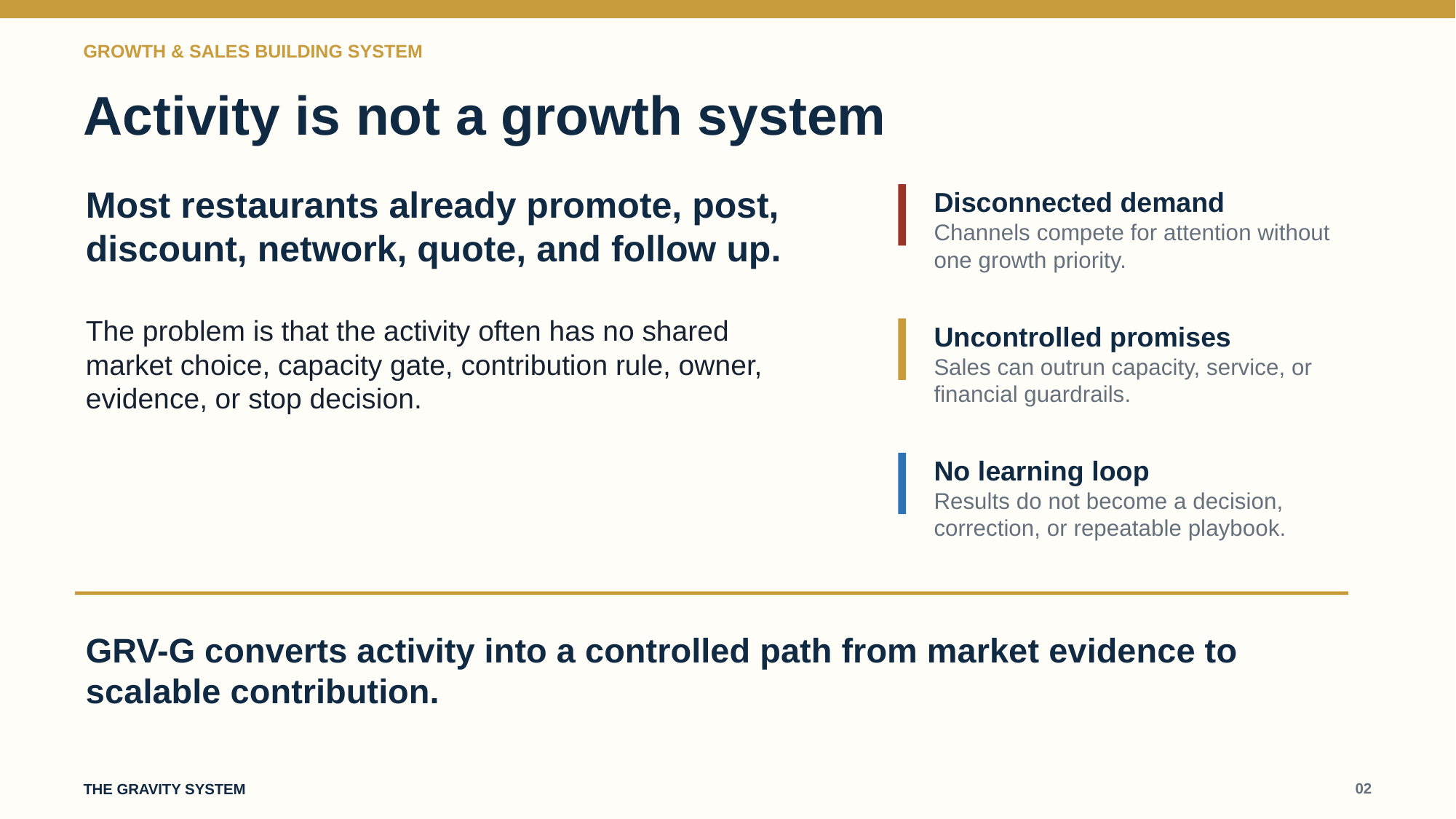

GROWTH & SALES BUILDING SYSTEM
Activity is not a growth system
Most restaurants already promote, post, discount, network, quote, and follow up.
Disconnected demand

Channels compete for attention without one growth priority.
The problem is that the activity often has no shared market choice, capacity gate, contribution rule, owner, evidence, or stop decision.
Uncontrolled promises

Sales can outrun capacity, service, or financial guardrails.
No learning loop

Results do not become a decision, correction, or repeatable playbook.

GRV-G converts activity into a controlled path from market evidence to scalable contribution.
02
THE GRAVITY SYSTEM